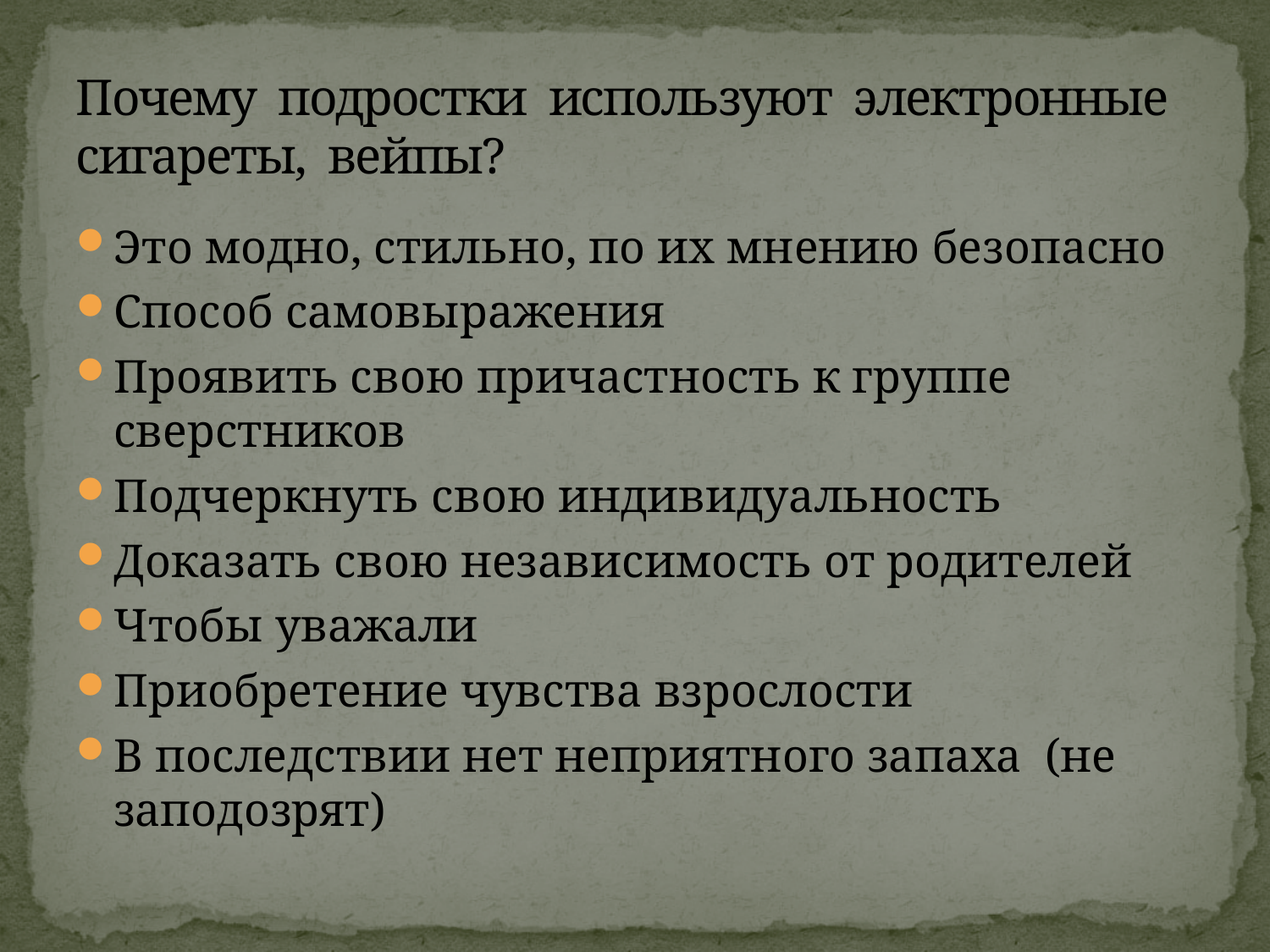

# Почему  подростки  используют  электронные сигареты,  вейпы?
Это модно, стильно, по их мнению безопасно
Способ самовыражения
Проявить свою причастность к группе сверстников
Подчеркнуть свою индивидуальность
Доказать свою независимость от родителей
Чтобы уважали
Приобретение чувства взрослости
В последствии нет неприятного запаха  (не заподозрят)